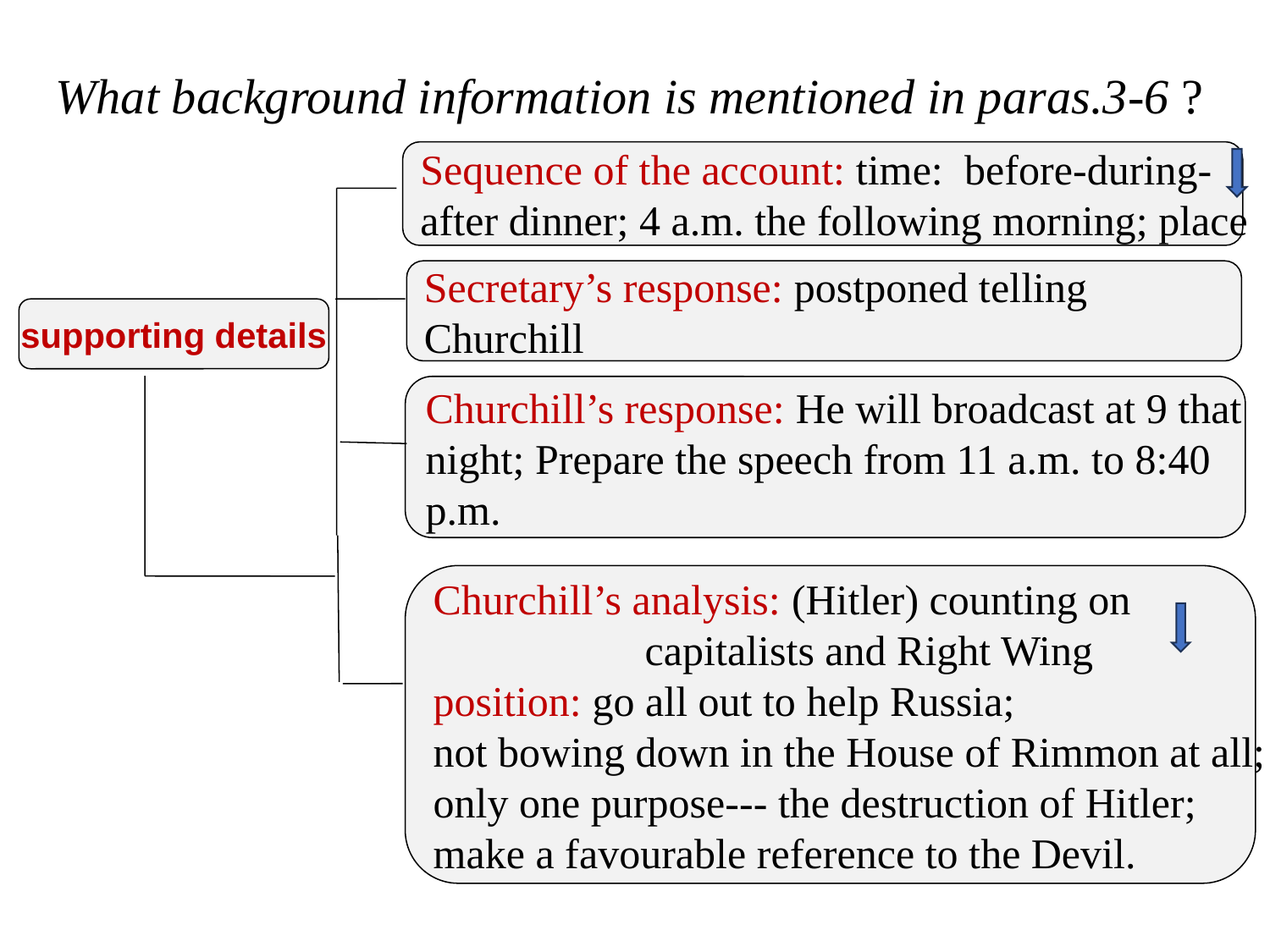

# What background information is mentioned in paras.3-6 ?

Sequence of the account: time:  before-during-
after dinner; 4 a.m. the following morning; place

Secretary’s response: postponed telling
Churchill
supporting details

Churchill’s response: He will broadcast at 9 that
night; Prepare the speech from 11 a.m. to 8:40
p.m.

Churchill’s analysis: (Hitler) counting on
                    capitalists and Right Wing
position: go all out to help Russia;
not bowing down in the House of Rimmon at all;
only one purpose--- the destruction of Hitler;
make a favourable reference to the Devil.